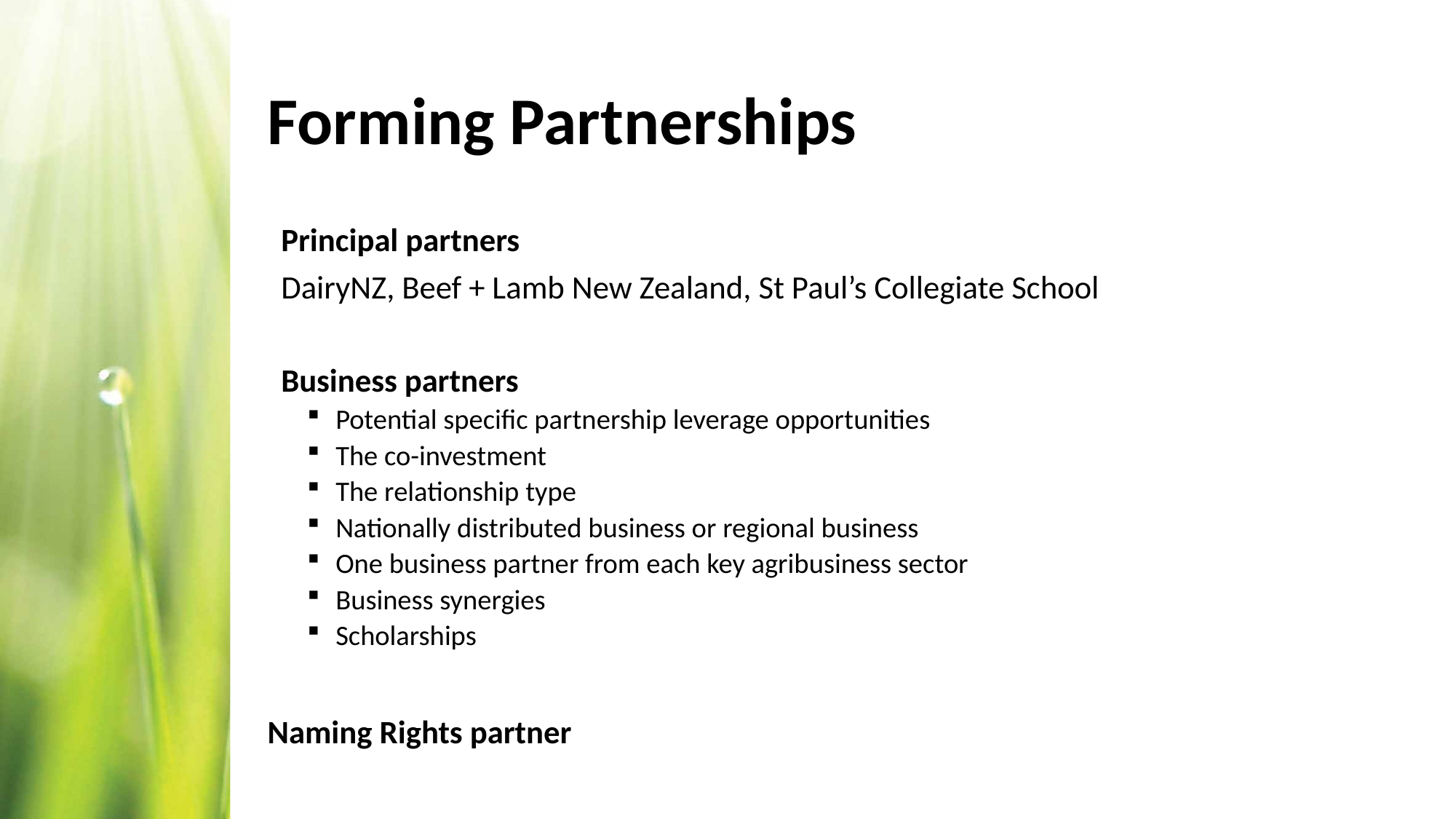

# Forming Partnerships
Principal partners
DairyNZ, Beef + Lamb New Zealand, St Paul’s Collegiate School

Business partners
Potential specific partnership leverage opportunities
The co-investment
The relationship type
Nationally distributed business or regional business
One business partner from each key agribusiness sector
Business synergies
Scholarships

Naming Rights partner